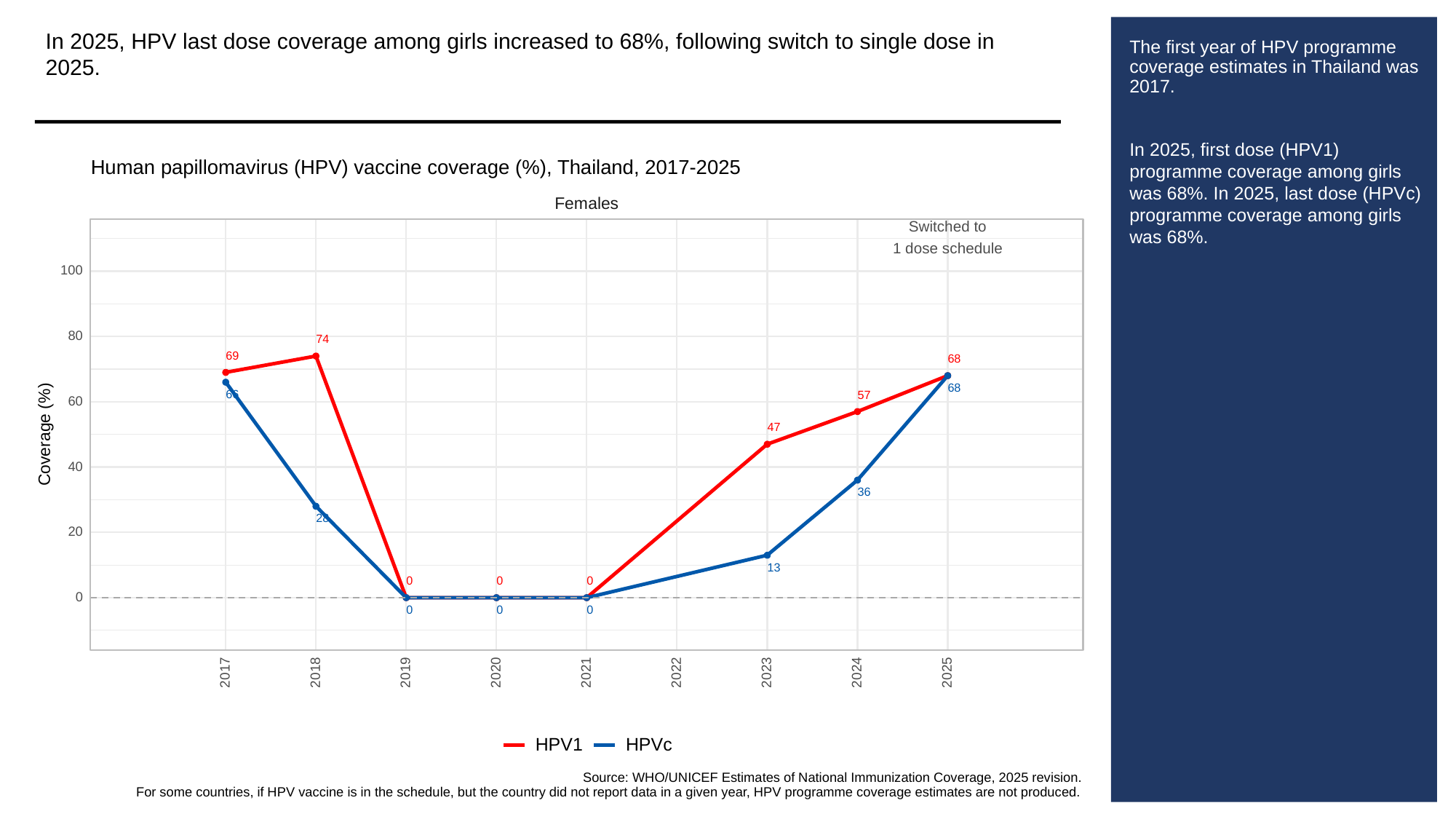

In 2025, HPV last dose coverage among girls increased to 68%, following switch to single dose in 2025.
# The first year of HPV programme coverage estimates in Thailand was 2017.

In 2025, first dose (HPV1) programme coverage among girls was 68%. In 2025, last dose (HPVc) programme coverage among girls was 68%.

Human papillomavirus (HPV) vaccine coverage (%), Thailand, 2017-2025
Females

Switched to

1 dose schedule
100

80
74

69

68

68
66
57
60

47
Coverage (%)

40

36

28
20

13

0
0
0
0

0
0
0

2023
2017
2018
2019
2020
2021
2022
2024
2025
HPVc
HPV1

Source: WHO/UNICEF Estimates of National Immunization Coverage, 2025 revision.
For some countries, if HPV vaccine is in the schedule, but the country did not report data in a given year, HPV programme coverage estimates are not produced.